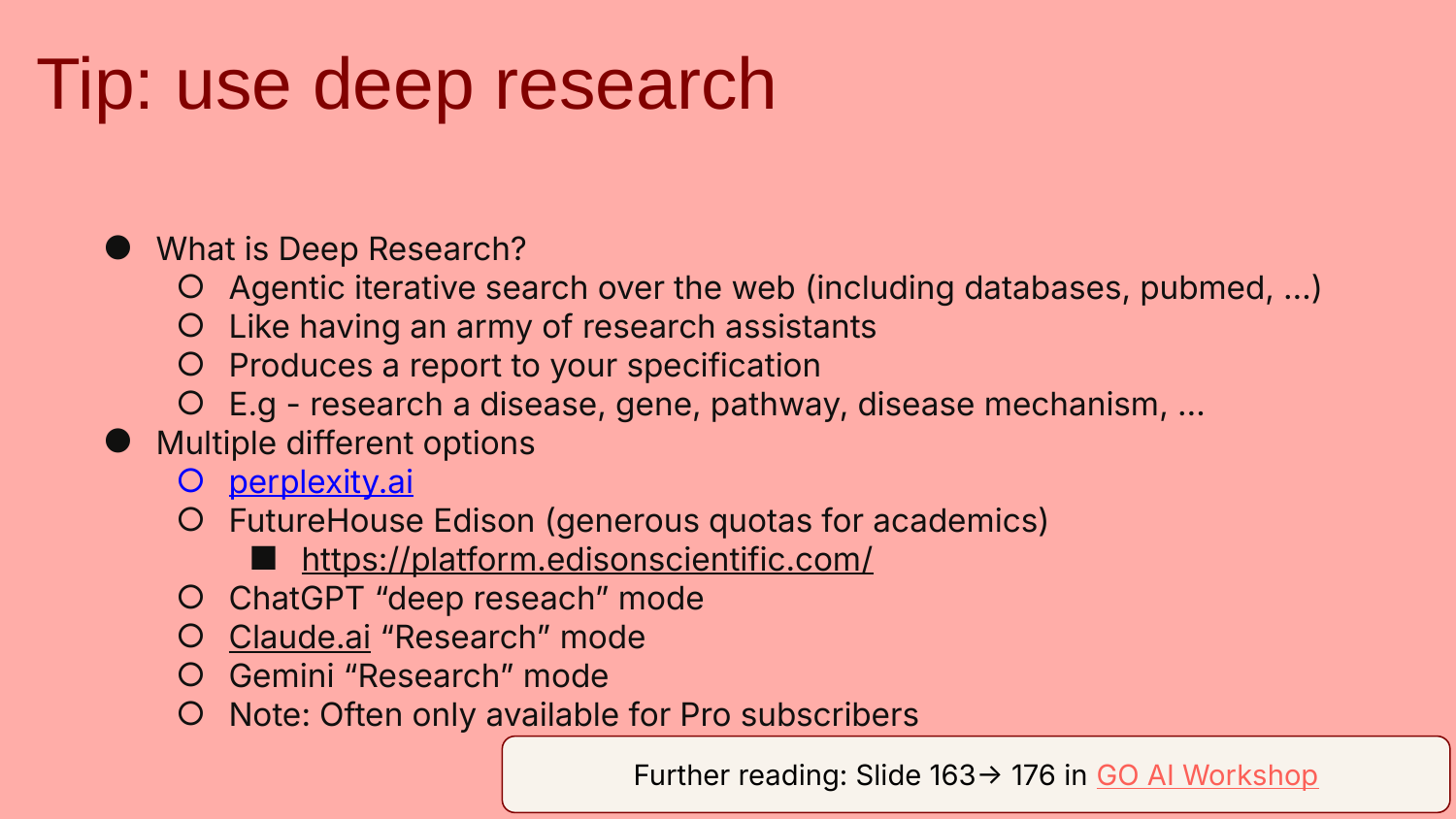

# Tip: use deep research

What is Deep Research?
Agentic iterative search over the web (including databases, pubmed, …)
Like having an army of research assistants
Produces a report to your specification
E.g - research a disease, gene, pathway, disease mechanism, …
Multiple different options
perplexity.ai
FutureHouse Edison (generous quotas for academics)
https://platform.edisonscientific.com/
ChatGPT “deep reseach” mode
Claude.ai “Research” mode
Gemini “Research” mode
Note: Often only available for Pro subscribers

Further reading: Slide 163-> 176 in GO AI Workshop